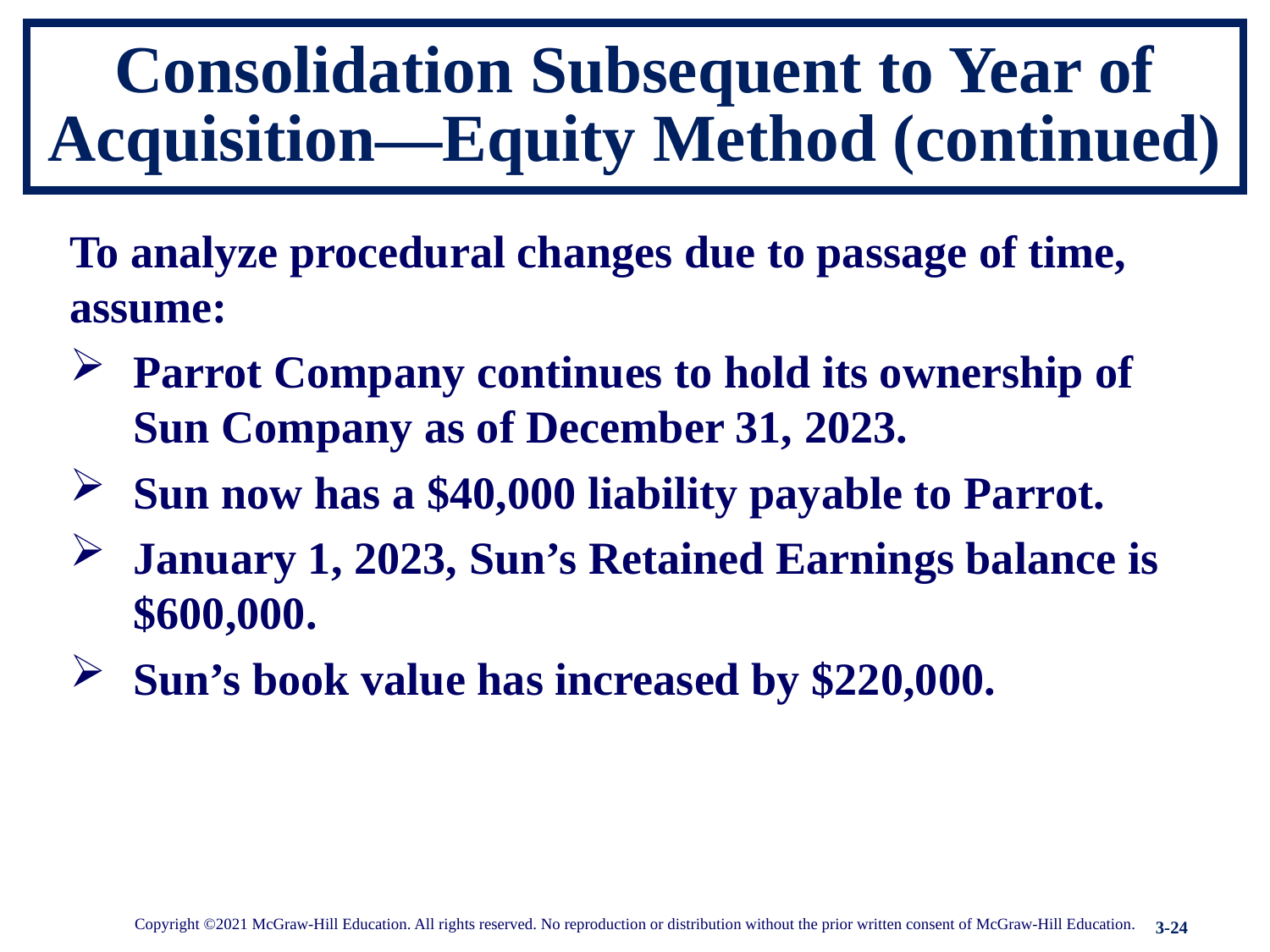

# Consolidation Subsequent to Year of Acquisition—Equity Method (continued)
To analyze procedural changes due to passage of time, assume:
Parrot Company continues to hold its ownership of Sun Company as of December 31, 2023.
Sun now has a $40,000 liability payable to Parrot.
January 1, 2023, Sun’s Retained Earnings balance is $600,000.
Sun’s book value has increased by $220,000.
Copyright ©2021 McGraw-Hill Education. All rights reserved. No reproduction or distribution without the prior written consent of McGraw-Hill Education.
3-24